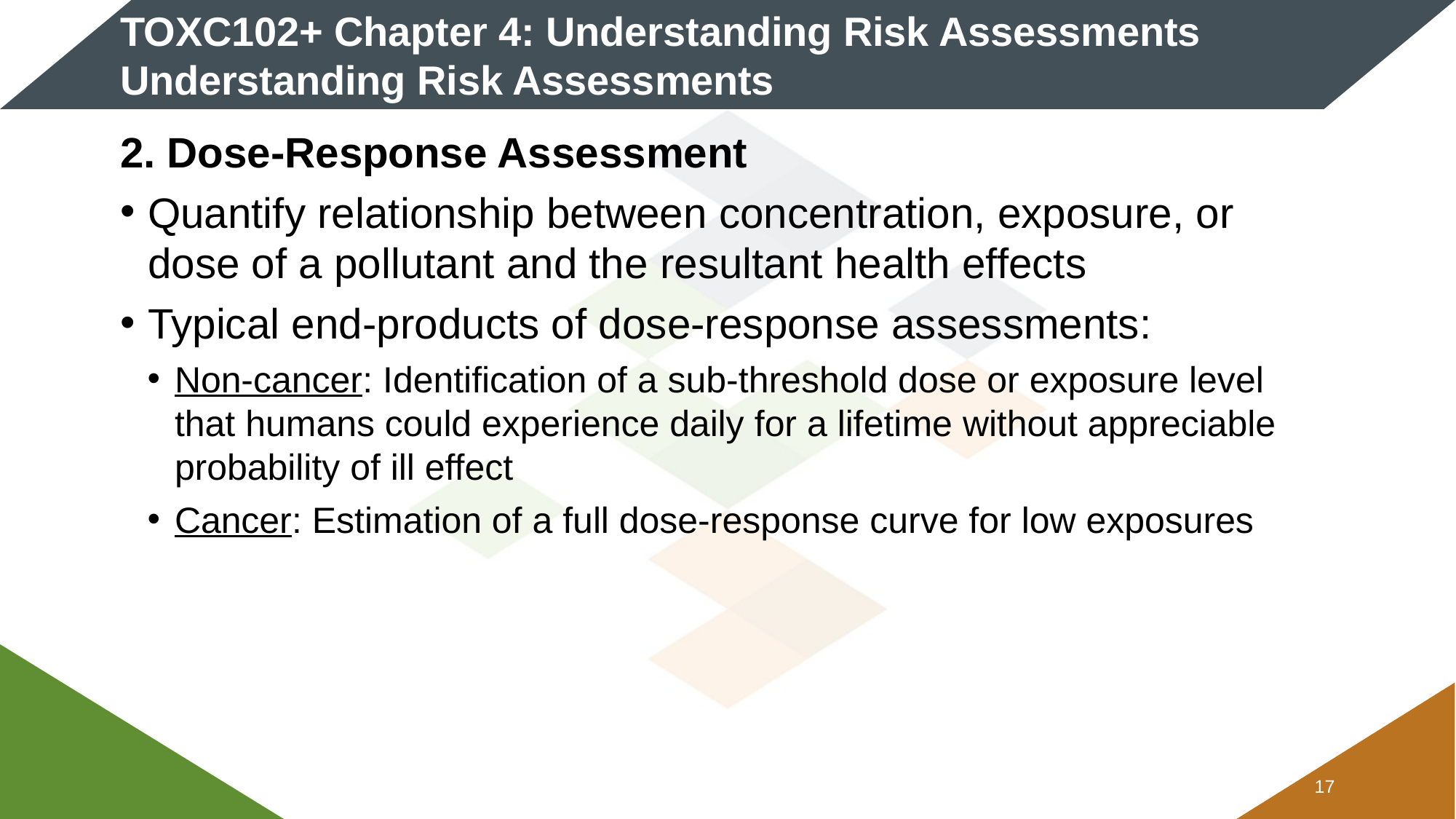

# TOXC102+ Chapter 4: Understanding Risk Assessments Understanding Risk Assessments
2. Dose-Response Assessment
Quantify relationship between concentration, exposure, or dose of a pollutant and the resultant health effects
Typical end-products of dose-response assessments:
Non-cancer: Identification of a sub-threshold dose or exposure level that humans could experience daily for a lifetime without appreciable probability of ill effect
Cancer: Estimation of a full dose-response curve for low exposures
17